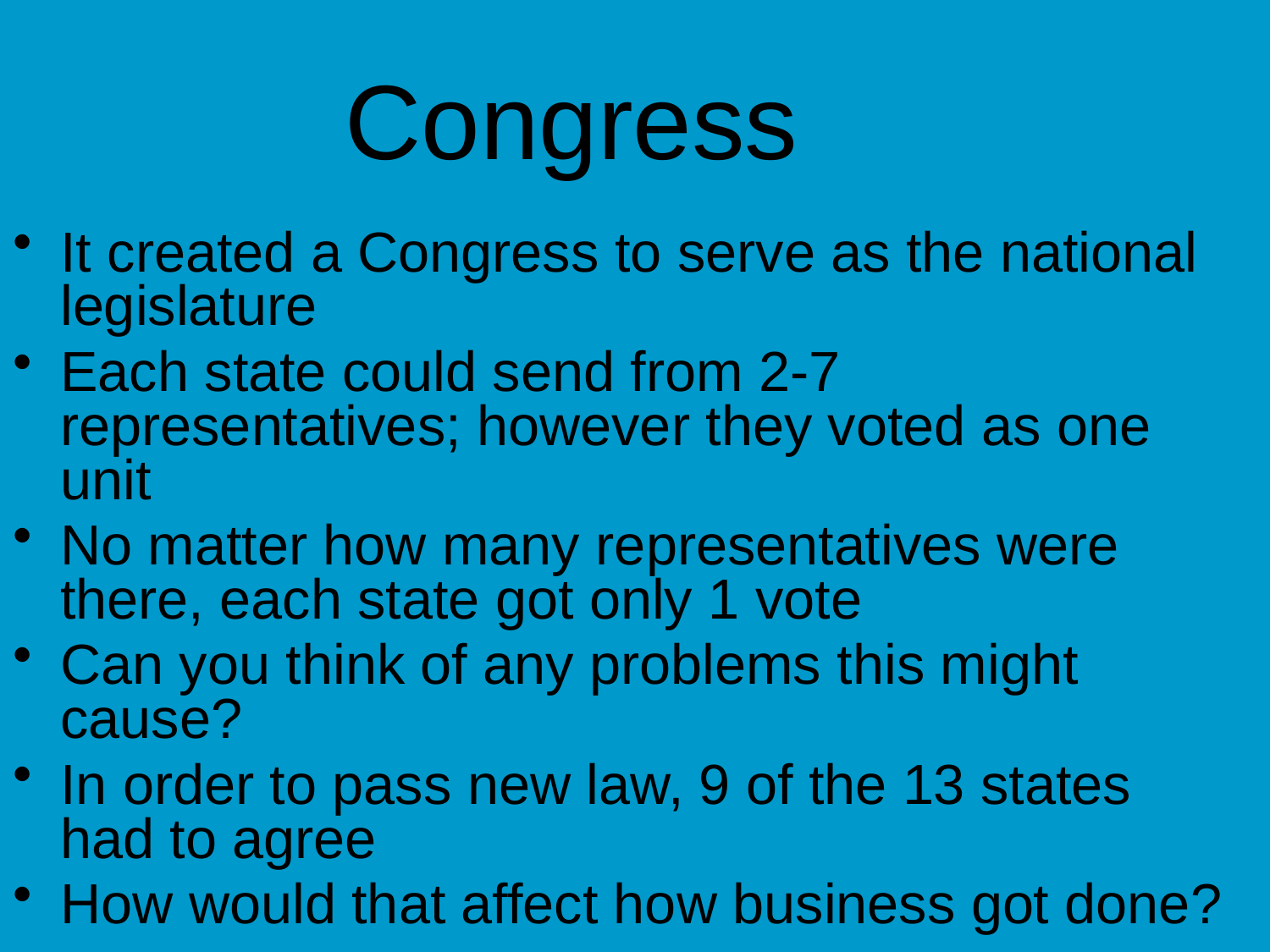

Congress
It created a Congress to serve as the national legislature
Each state could send from 2-7 representatives; however they voted as one unit
No matter how many representatives were there, each state got only 1 vote
Can you think of any problems this might cause?
In order to pass new law, 9 of the 13 states had to agree
How would that affect how business got done?